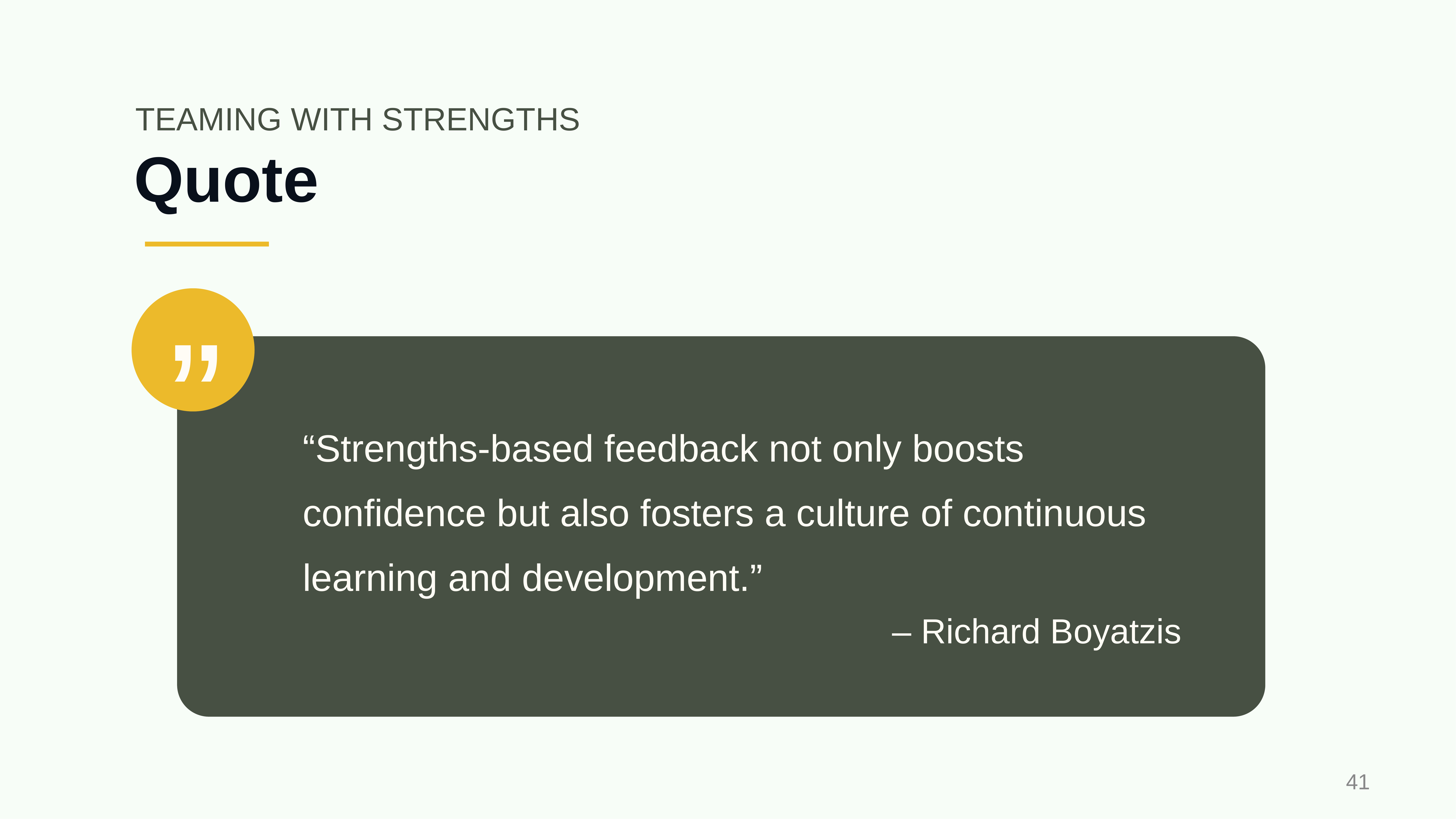

TEAMING WITH STRENGTHS
# Quote

”

“Strengths-based feedback not only boosts confidence but also fosters a culture of continuous learning and development.”
– Richard Boyatzis
41